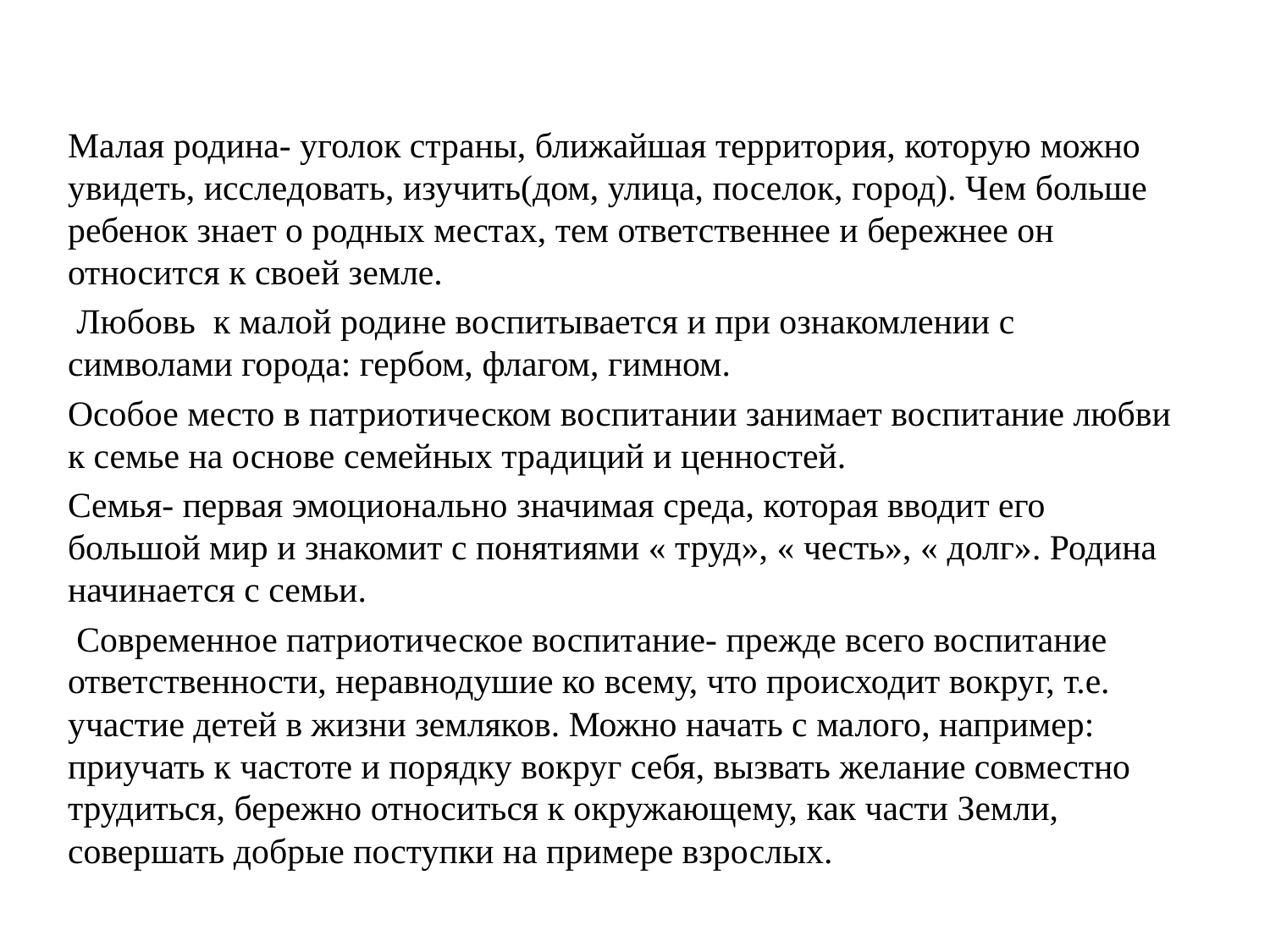

Малая родина- уголок страны, ближайшая территория, которую можно увидеть, исследовать, изучить(дом, улица, поселок, город). Чем больше ребенок знает о родных местах, тем ответственнее и бережнее он относится к своей земле.
 Любовь  к малой родине воспитывается и при ознакомлении с символами города: гербом, флагом, гимном.
Особое место в патриотическом воспитании занимает воспитание любви к семье на основе семейных традиций и ценностей.
Семья- первая эмоционально значимая среда, которая вводит его большой мир и знакомит с понятиями « труд», « честь», « долг». Родина начинается с семьи.
 Современное патриотическое воспитание- прежде всего воспитание ответственности, неравнодушие ко всему, что происходит вокруг, т.е. участие детей в жизни земляков. Можно начать с малого, например: приучать к частоте и порядку вокруг себя, вызвать желание совместно трудиться, бережно относиться к окружающему, как части Земли, совершать добрые поступки на примере взрослых.